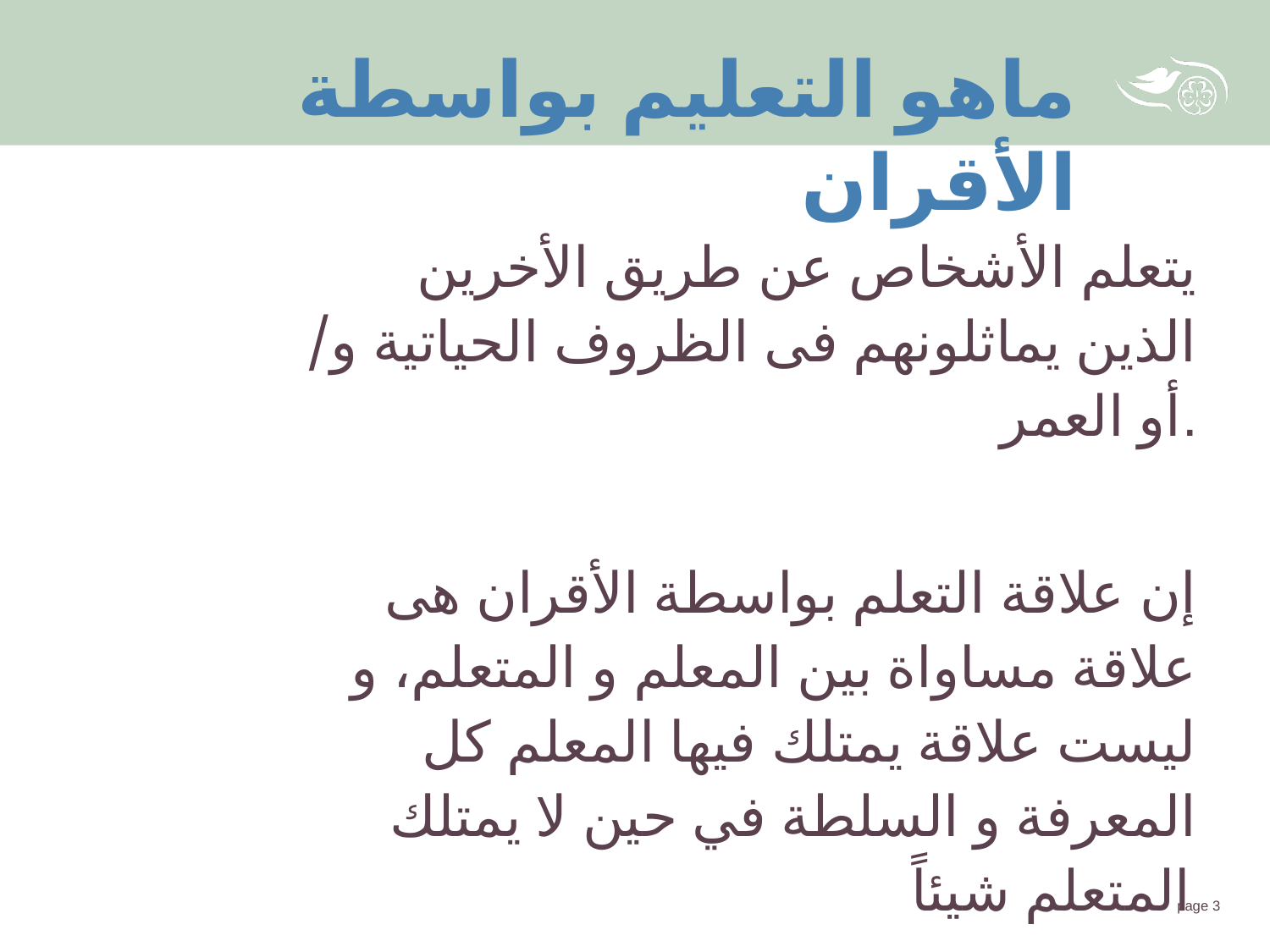

ماهو التعليم بواسطة الأقران
يتعلم الأشخاص عن طريق الأخرين الذين يماثلونهم فى الظروف الحياتية و/ أو العمر.

إن علاقة التعلم بواسطة الأقران هى علاقة مساواة بين المعلم و المتعلم، و ليست علاقة يمتلك فيها المعلم كل المعرفة و السلطة في حين لا يمتلك المتعلم شيئاً